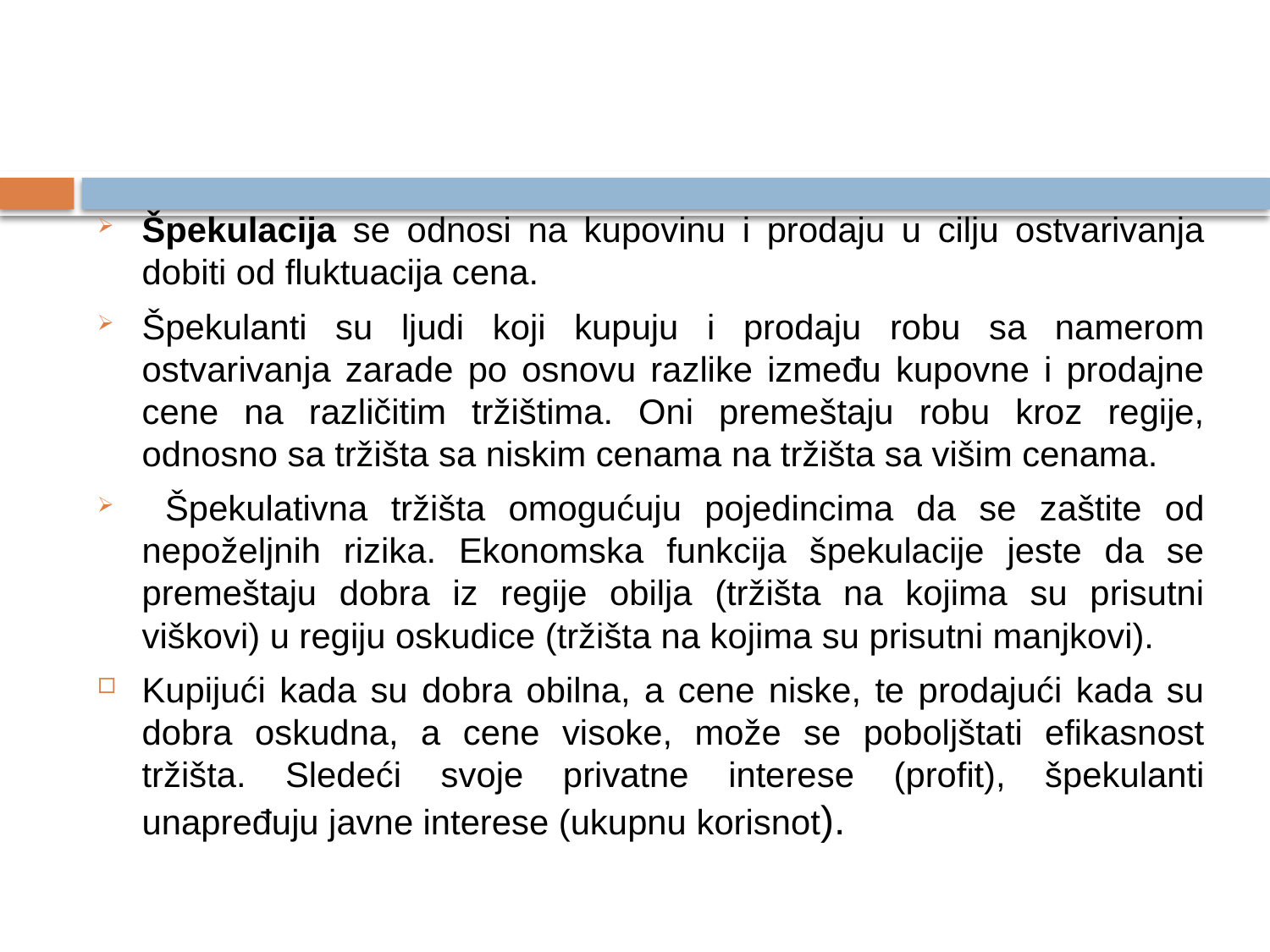

#
Špekulacija se odnosi na kupovinu i prodaju u cilju ostvarivanja dobiti od fluktuacija cena.
Špekulanti su ljudi koji kupuju i prodaju robu sa namerom ostvarivanja zarade po osnovu razlike između kupovne i prodajne cene na različitim tržištima. Oni premeštaju robu kroz regije, odnosno sa tržišta sa niskim cenama na tržišta sa višim cenama.
 Špekulativna tržišta omogućuju pojedincima da se zaštite od nepoželjnih rizika. Ekonomska funkcija špekulacije jeste da se premeštaju dobra iz regije obilja (tržišta na kojima su prisutni viškovi) u regiju oskudice (tržišta na kojima su prisutni manjkovi).
Kupijući kada su dobra obilna, a cene niske, te prodajući kada su dobra oskudna, a cene visoke, može se poboljštati efikasnost tržišta. Sledeći svoje privatne interese (profit), špekulanti unapređuju javne interese (ukupnu korisnot).